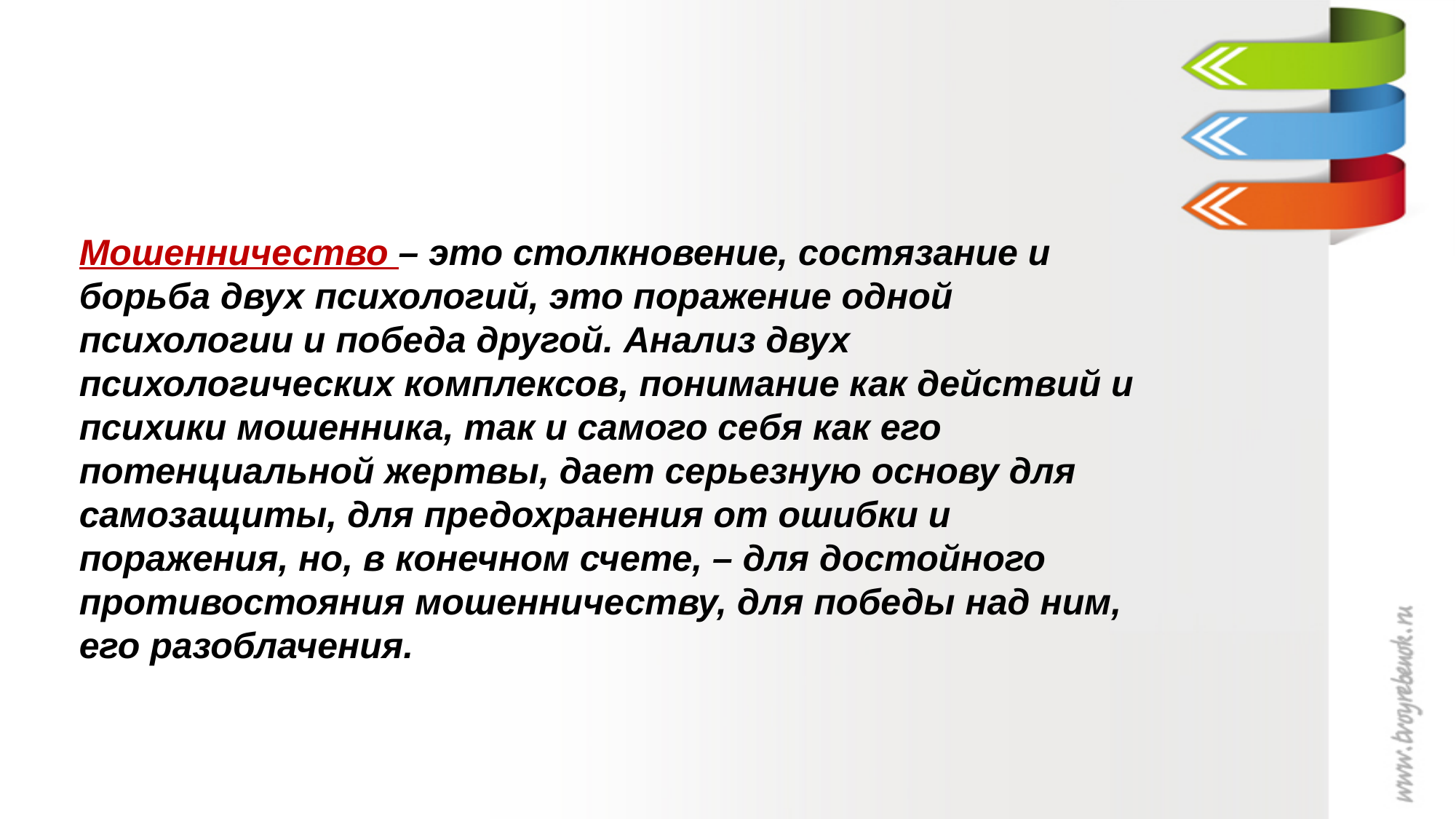

Мошенничество – это столкновение, состязание и борьба двух психологий, это поражение одной психологии и победа другой. Анализ двух психологических комплексов, понимание как действий и психики мошенника, так и самого себя как его потенциальной жертвы, дает серьезную основу для самозащиты, для предохранения от ошибки и поражения, но, в конечном счете, – для достойного противостояния мошенничеству, для победы над ним, его разоблачения.